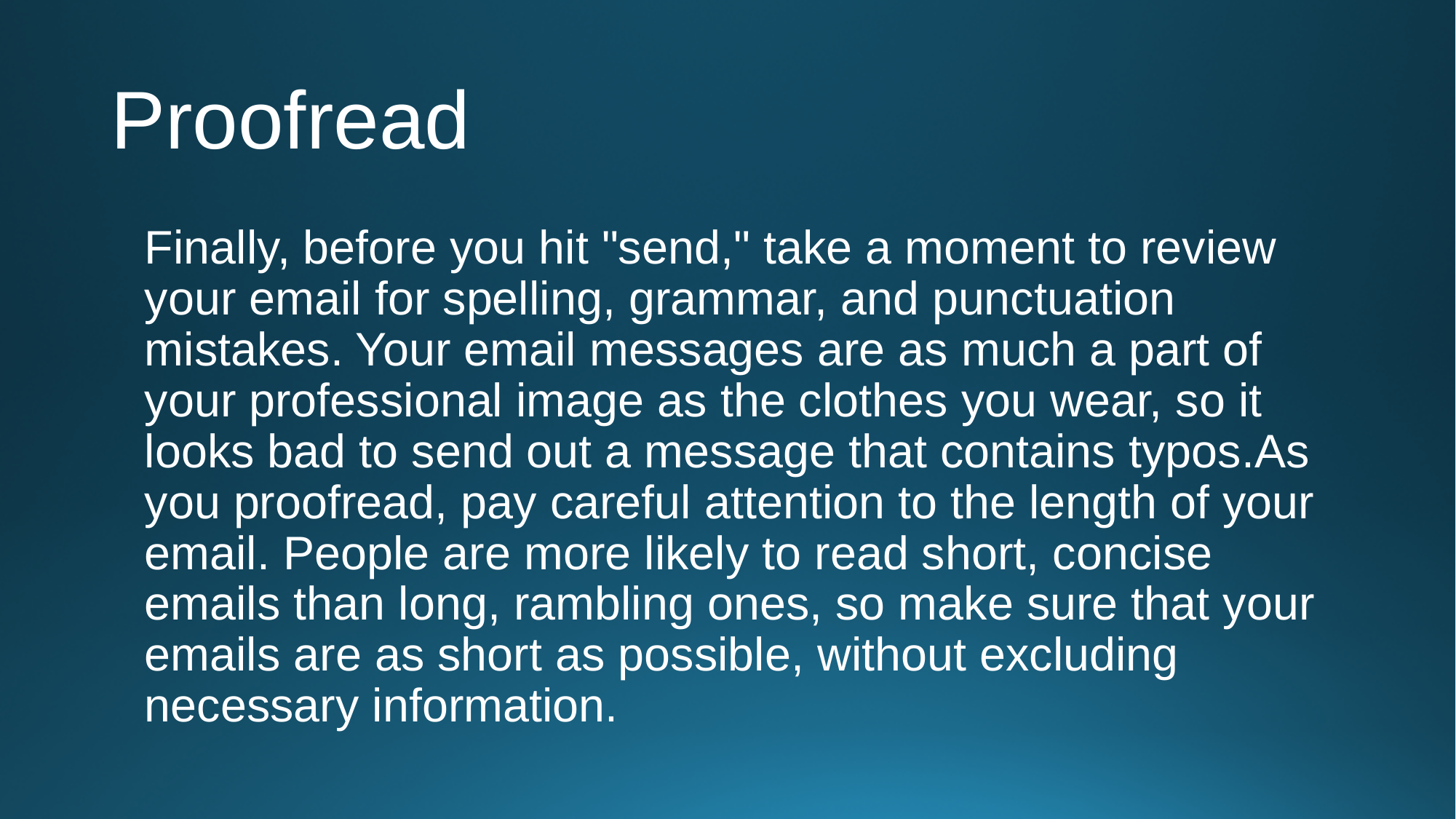

# Proofread
Finally, before you hit "send," take a moment to review your email for spelling, grammar, and punctuation mistakes. Your email messages are as much a part of your professional image as the clothes you wear, so it looks bad to send out a message that contains typos.As you proofread, pay careful attention to the length of your email. People are more likely to read short, concise emails than long, rambling ones, so make sure that your emails are as short as possible, without excluding necessary information.